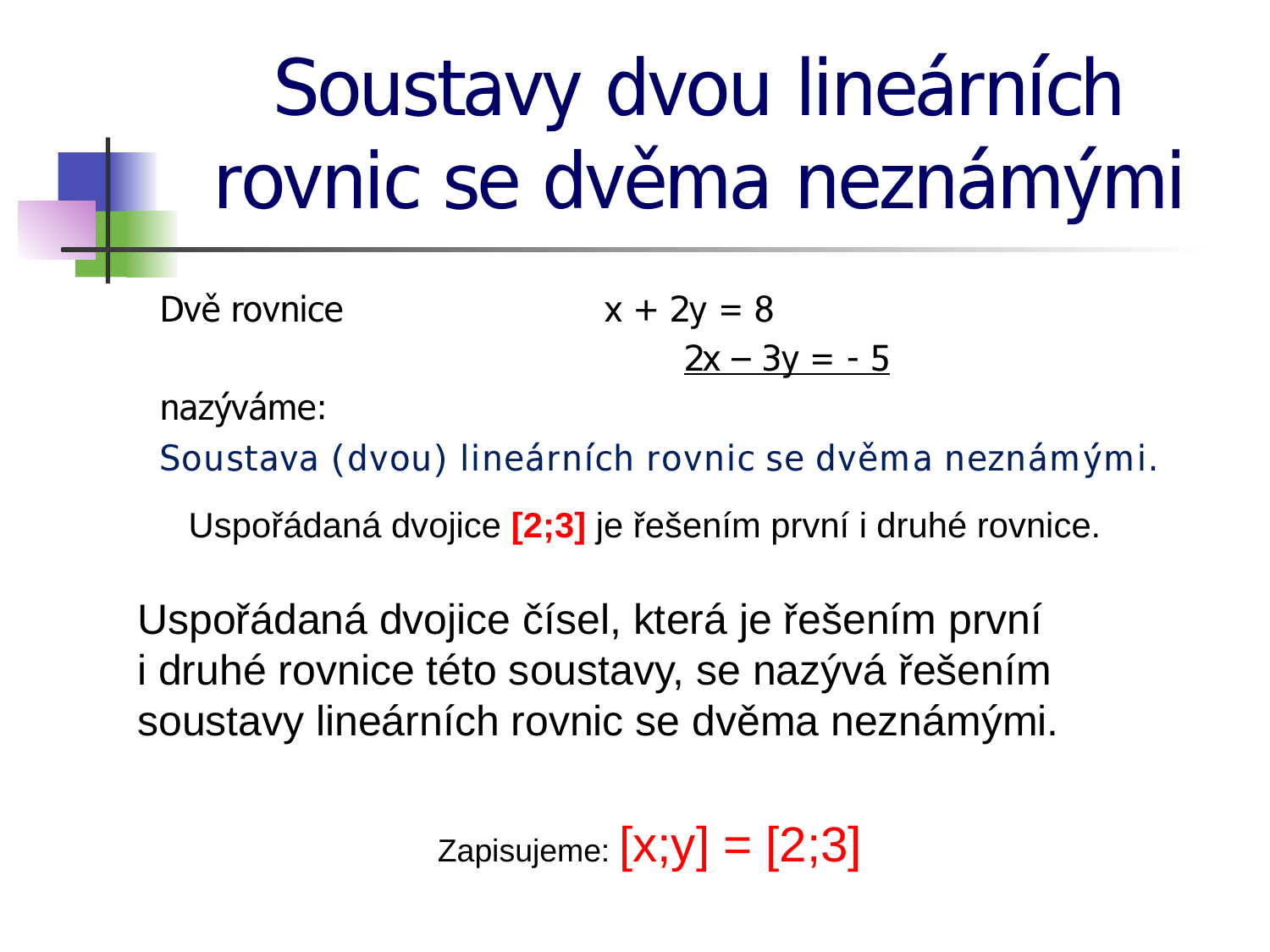

# Soustavy dvou lineárních rovnic se dvěma neznámými
Dvě rovnice	     		x + 2y = 8
		    2x – 3y = - 5
nazýváme:
Soustava (dvou) lineárních rovnic se dvěma neznámými.
Uspořádaná dvojice [2;3] je řešením první i druhé rovnice.
Uspořádaná dvojice čísel, která je řešením první
i druhé rovnice této soustavy, se nazývá řešením soustavy lineárních rovnic se dvěma neznámými.
Zapisujeme: [x;y] = [2;3]